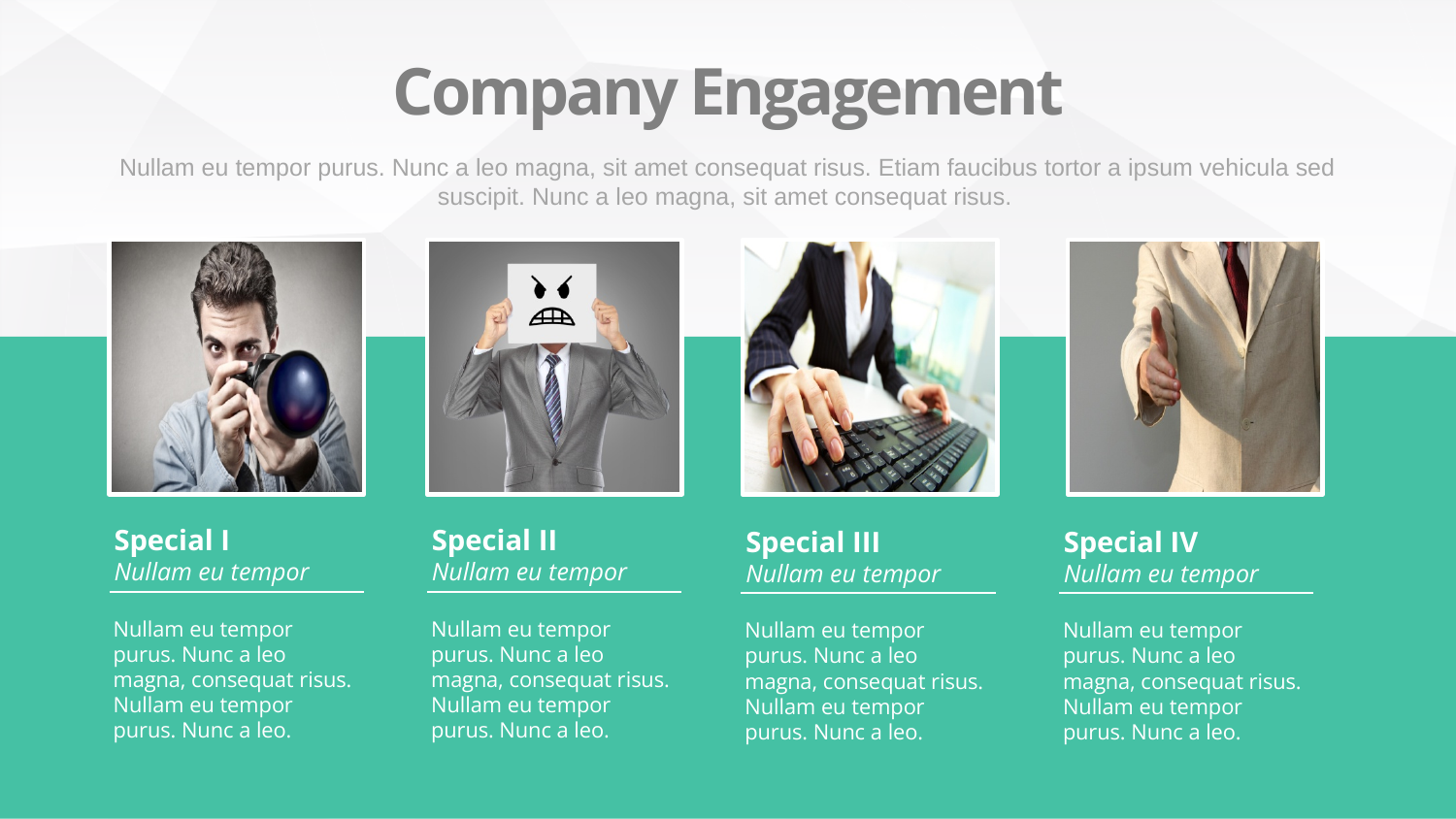

Company Engagement
Nullam eu tempor purus. Nunc a leo magna, sit amet consequat risus. Etiam faucibus tortor a ipsum vehicula sed suscipit. Nunc a leo magna, sit amet consequat risus.

Special I
Nullam eu tempor
Special II
Nullam eu tempor
Special III
Nullam eu tempor
Special IV
Nullam eu tempor
Nullam eu tempor purus. Nunc a leo magna, consequat risus. Nullam eu tempor purus. Nunc a leo.
Nullam eu tempor purus. Nunc a leo magna, consequat risus. Nullam eu tempor purus. Nunc a leo.
Nullam eu tempor purus. Nunc a leo magna, consequat risus. Nullam eu tempor purus. Nunc a leo.
Nullam eu tempor purus. Nunc a leo magna, consequat risus. Nullam eu tempor purus. Nunc a leo.